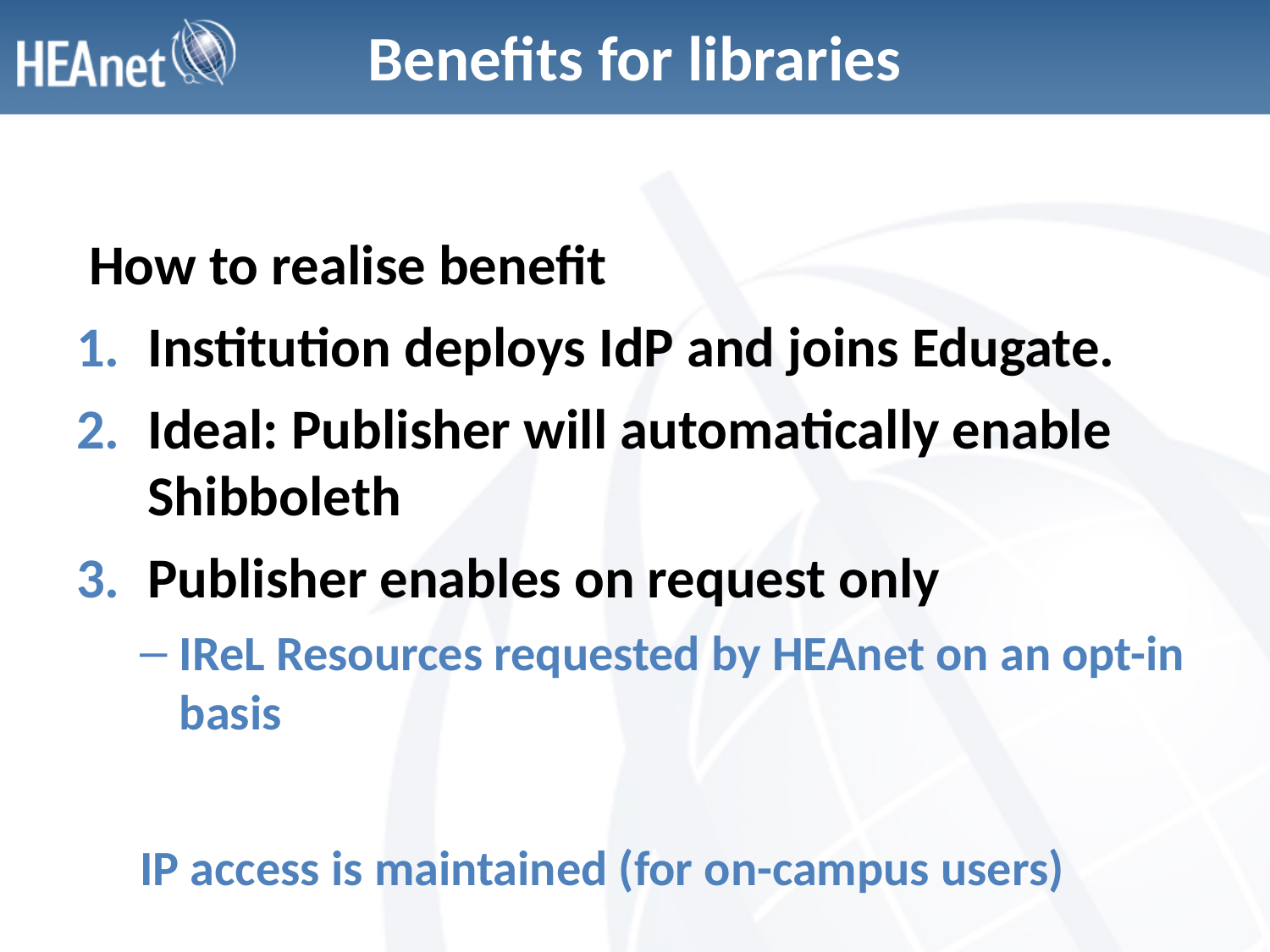

# Benefits for libraries
 How to realise benefit
Institution deploys IdP and joins Edugate.
Ideal: Publisher will automatically enable Shibboleth
Publisher enables on request only
IReL Resources requested by HEAnet on an opt-in basis

IP access is maintained (for on-campus users)